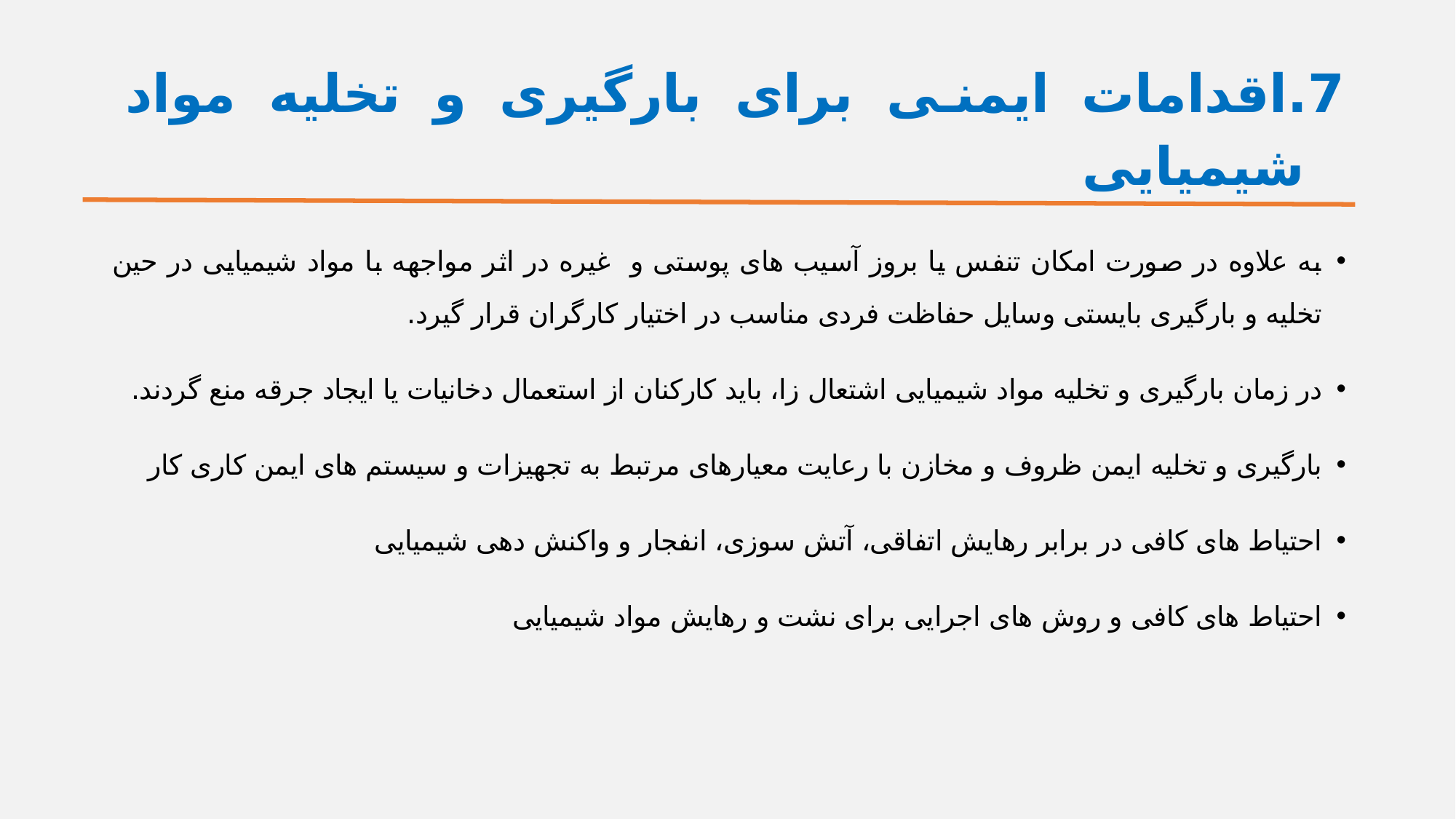

# 7.اقدامات ایمنی برای بارگیری و تخلیه مواد شیمیایی
به علاوه در صورت امکان تنفس یا بروز آسیب های پوستی و  غیره در اثر مواجهه با مواد شیمیایی در حین تخلیه و بارگیری بایستی وسایل حفاظت فردی مناسب در اختیار کارگران قرار گیرد.
در زمان بارگیری و تخلیه مواد شیمیایی اشتعال زا، باید کارکنان از استعمال دخانیات یا ایجاد جرقه منع گردند.
بارگیری و تخلیه ایمن ظروف و مخازن با رعایت معیارهای مرتبط به تجهیزات و سیستم های ایمن کاری کار
احتیاط های کافی در برابر رهایش اتفاقی، آتش سوزی، انفجار و واکنش دهی شیمیایی
احتیاط های کافی و روش های اجرایی برای نشت و رهایش مواد شیمیایی